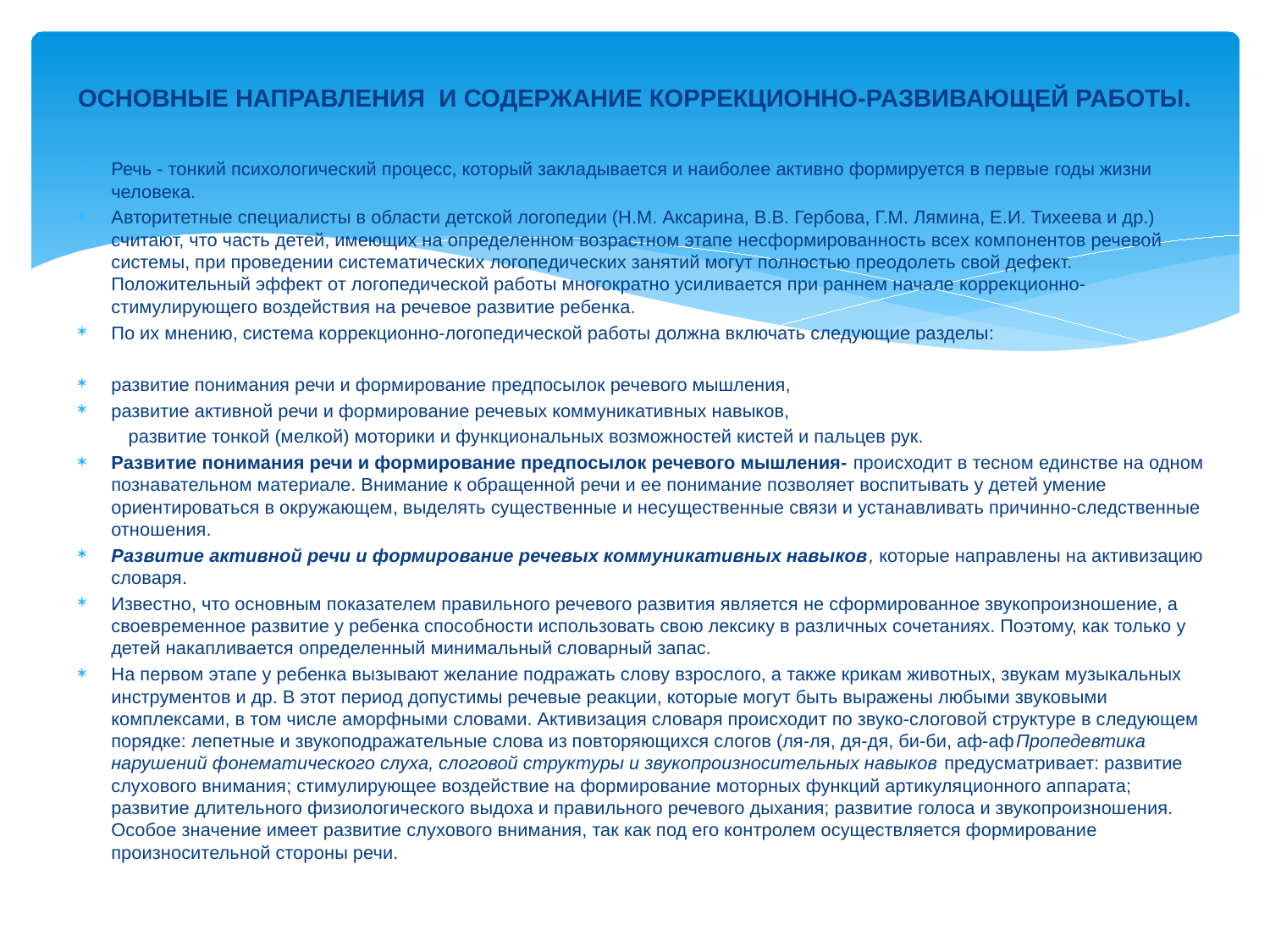

# ОСНОВНЫЕ НАПРАВЛЕНИЯ  И СОДЕРЖАНИЕ КОРРЕКЦИОННО-РАЗВИВАЮЩЕЙ РАБОТЫ.

Речь - тонкий психологический процесс, который закладывается и наиболее активно формируется в первые годы жизни человека.
Авторитетные специалисты в области детской логопедии (Н.М. Аксарина, В.В. Гербова, Г.М. Лямина, Е.И. Тихеева и др.) считают, что часть детей, имеющих на определенном возрастном этапе несформированность всех компонентов речевой системы, при проведении систематических логопедических занятий могут полностью преодолеть свой дефект. Положительный эффект от логопедической работы многократно усиливается при раннем начале коррекционно-стимулирующего воздействия на речевое развитие ребенка.
По их мнению, система коррекционно-логопедической работы должна включать следующие разделы:

развитие понимания речи и формирование предпосылок речевого мышления,
развитие активной речи и формирование речевых коммуникативных навыков,
          развитие тонкой (мелкой) моторики и функциональных возможностей кистей и пальцев рук.
Развитие понимания речи и формирование предпосылок речевого мышления- происходит в тесном единстве на одном познавательном материале. Внимание к обращенной речи и ее понимание позволяет воспитывать у детей умение ориентироваться в окружающем, выделять существенные и несущественные связи и устанавливать причинно-следственные отношения.
Развитие активной речи и формирование речевых коммуникативных навыков, которые направлены на активизацию словаря.
Известно, что основным показателем правильного речевого развития является не сформированное звукопроизношение, а своевременное развитие у ребенка способности использовать свою лексику в различных сочетаниях. Поэтому, как только у детей накапливается определенный минимальный словарный запас.
На первом этапе у ребенка вызывают желание подражать слову взрослого, а также крикам животных, звукам музыкальных инструментов и др. В этот период допустимы речевые реакции, которые могут быть выражены любыми звуковыми комплексами, в том числе аморфными словами. Активизация словаря происходит по звуко-слоговой структуре в следующем порядке: лепетные и звукоподражательные слова из повторяющихся слогов (ля-ля, дя-дя, би-би, аф-афПропедевтика нарушений фонематического слуха, слоговой структуры и звукопроизносительных навыков предусматривает: развитие слухового внимания; стимулирующее воздействие на формирование моторных функций артикуляционного аппарата; развитие длительного физиологического выдоха и правильного речевого дыхания; развитие голоса и звукопроизношения. Особое значение имеет развитие слухового внимания, так как под его контролем осуществляется формирование произносительной стороны речи.